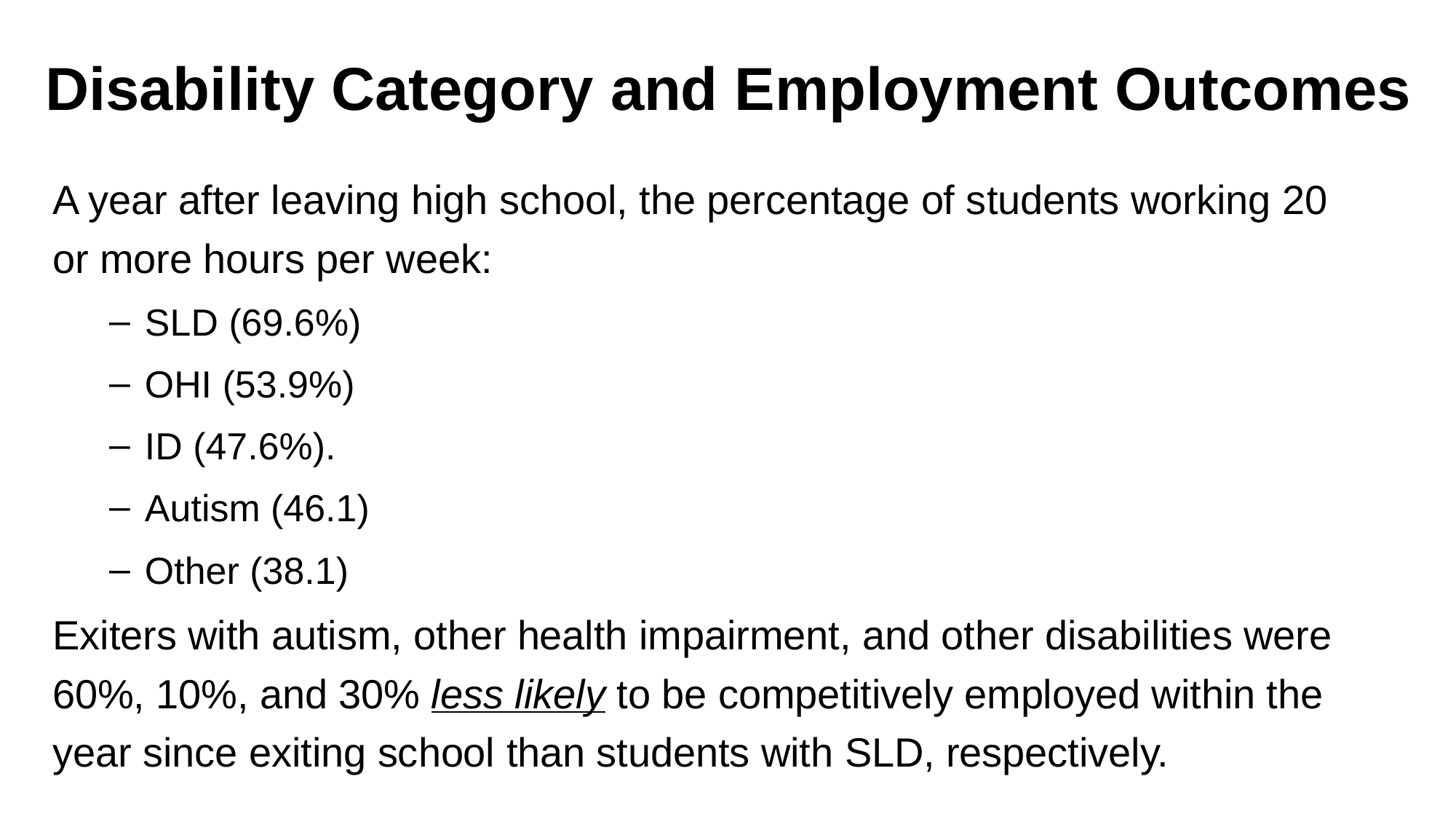

# Disability Category and Employment Outcomes
A year after leaving high school, the percentage of students working 20 or more hours per week:
SLD (69.6%)
OHI (53.9%)
ID (47.6%).
Autism (46.1)
Other (38.1)
Exiters with autism, other health impairment, and other disabilities were 60%, 10%, and 30% less likely to be competitively employed within the year since exiting school than students with SLD, respectively.